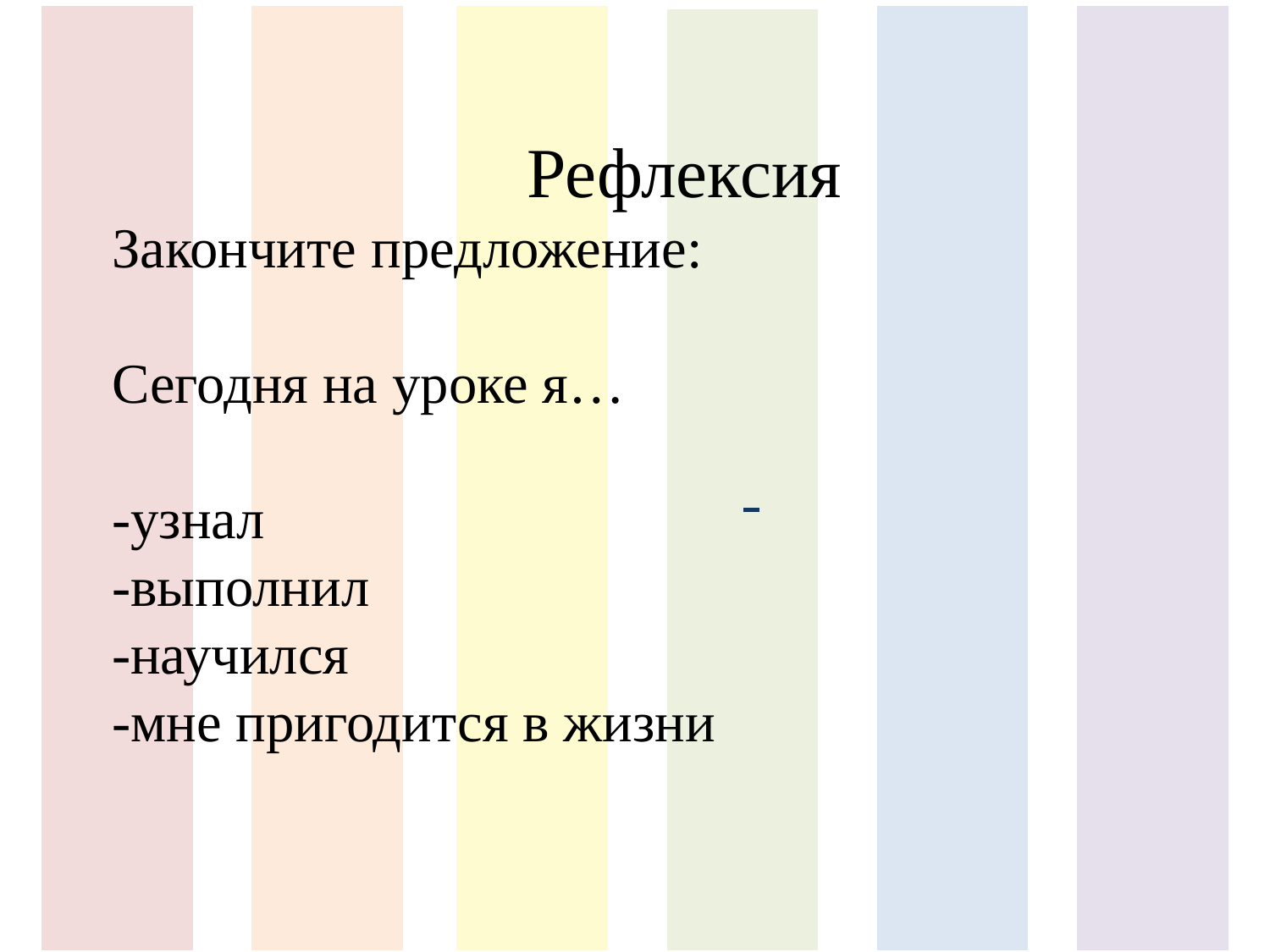

Рефлексия
Закончите предложение:

Сегодня на уроке я…

-узнал
-выполнил
-научился
-мне пригодится в жизни